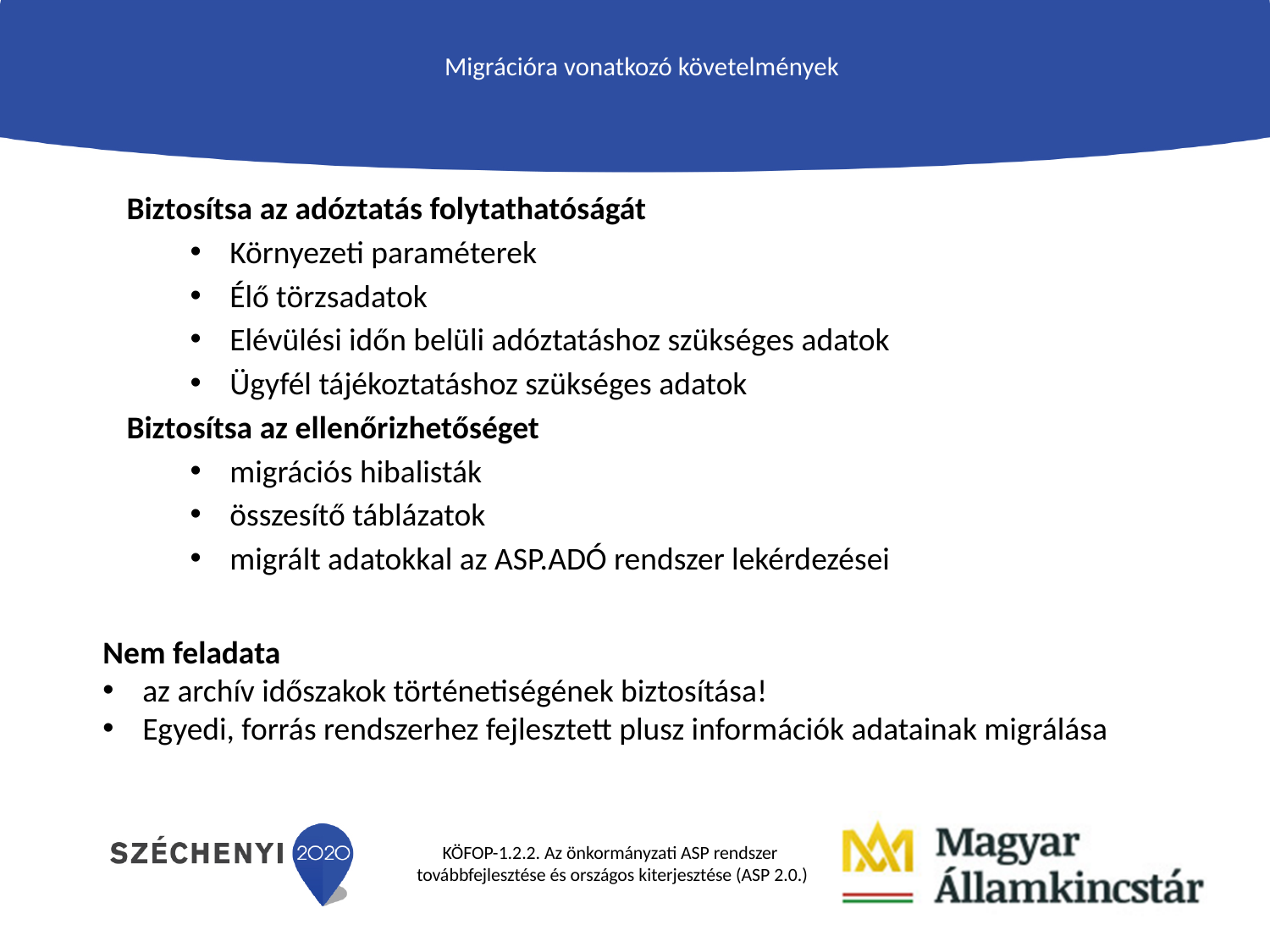

# Migrációra vonatkozó követelmények
Biztosítsa az adóztatás folytathatóságát
Környezeti paraméterek
Élő törzsadatok
Elévülési időn belüli adóztatáshoz szükséges adatok
Ügyfél tájékoztatáshoz szükséges adatok
Biztosítsa az ellenőrizhetőséget
migrációs hibalisták
összesítő táblázatok
migrált adatokkal az ASP.ADÓ rendszer lekérdezései
Nem feladata
az archív időszakok történetiségének biztosítása!
Egyedi, forrás rendszerhez fejlesztett plusz információk adatainak migrálása